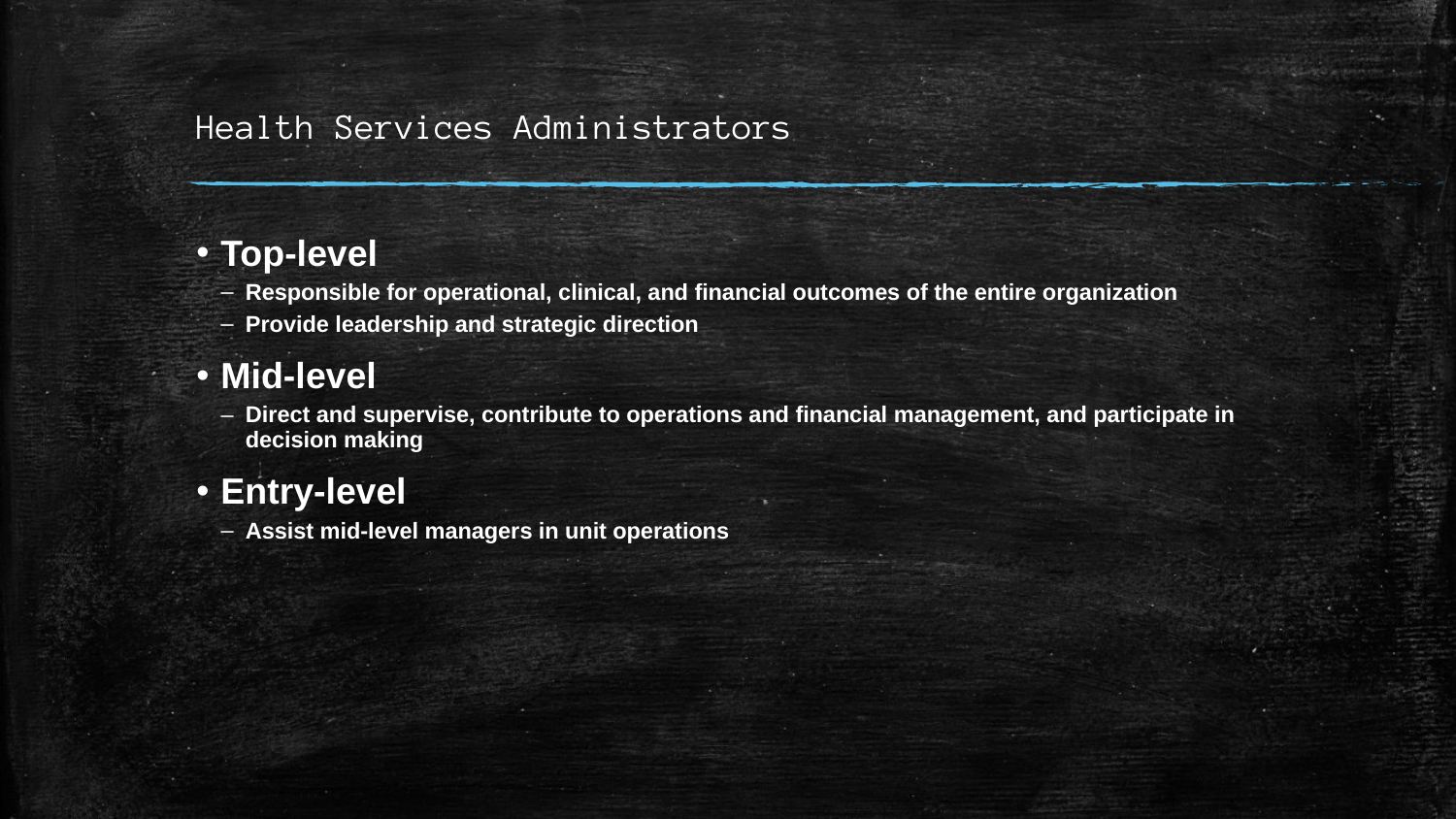

# Health Services Administrators
Top-level
Responsible for operational, clinical, and financial outcomes of the entire organization
Provide leadership and strategic direction
Mid-level
Direct and supervise, contribute to operations and financial management, and participate in decision making
Entry-level
Assist mid-level managers in unit operations